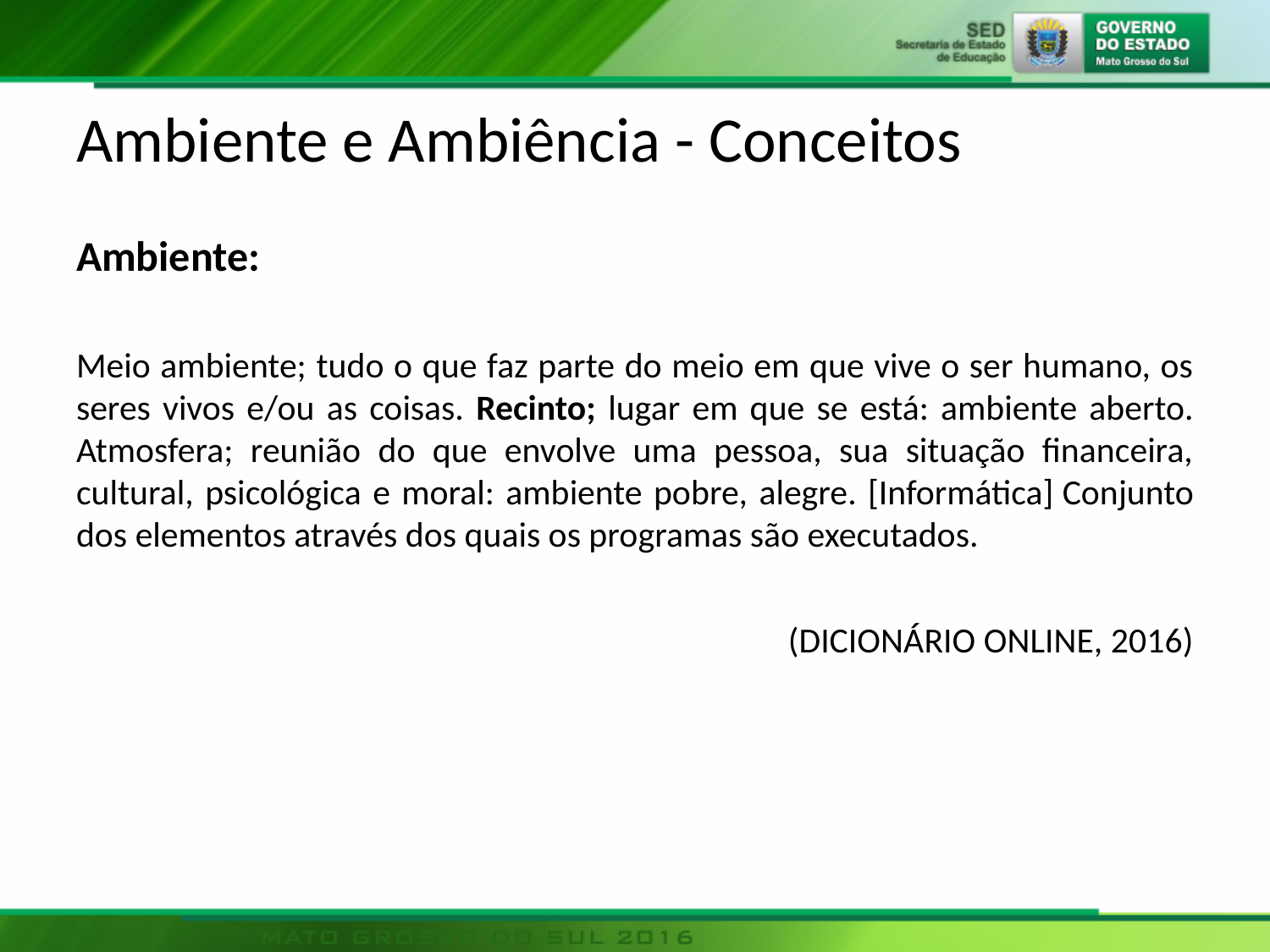

# Ambiente e Ambiência - Conceitos
Ambiente:

Meio ambiente; tudo o que faz parte do meio em que vive o ser humano, os seres vivos e/ou as coisas. Recinto; lugar em que se está: ambiente aberto. Atmosfera; reunião do que envolve uma pessoa, sua situação financeira, cultural, psicológica e moral: ambiente pobre, alegre. [Informática] Conjunto dos elementos através dos quais os programas são executados.

(DICIONÁRIO ONLINE, 2016)